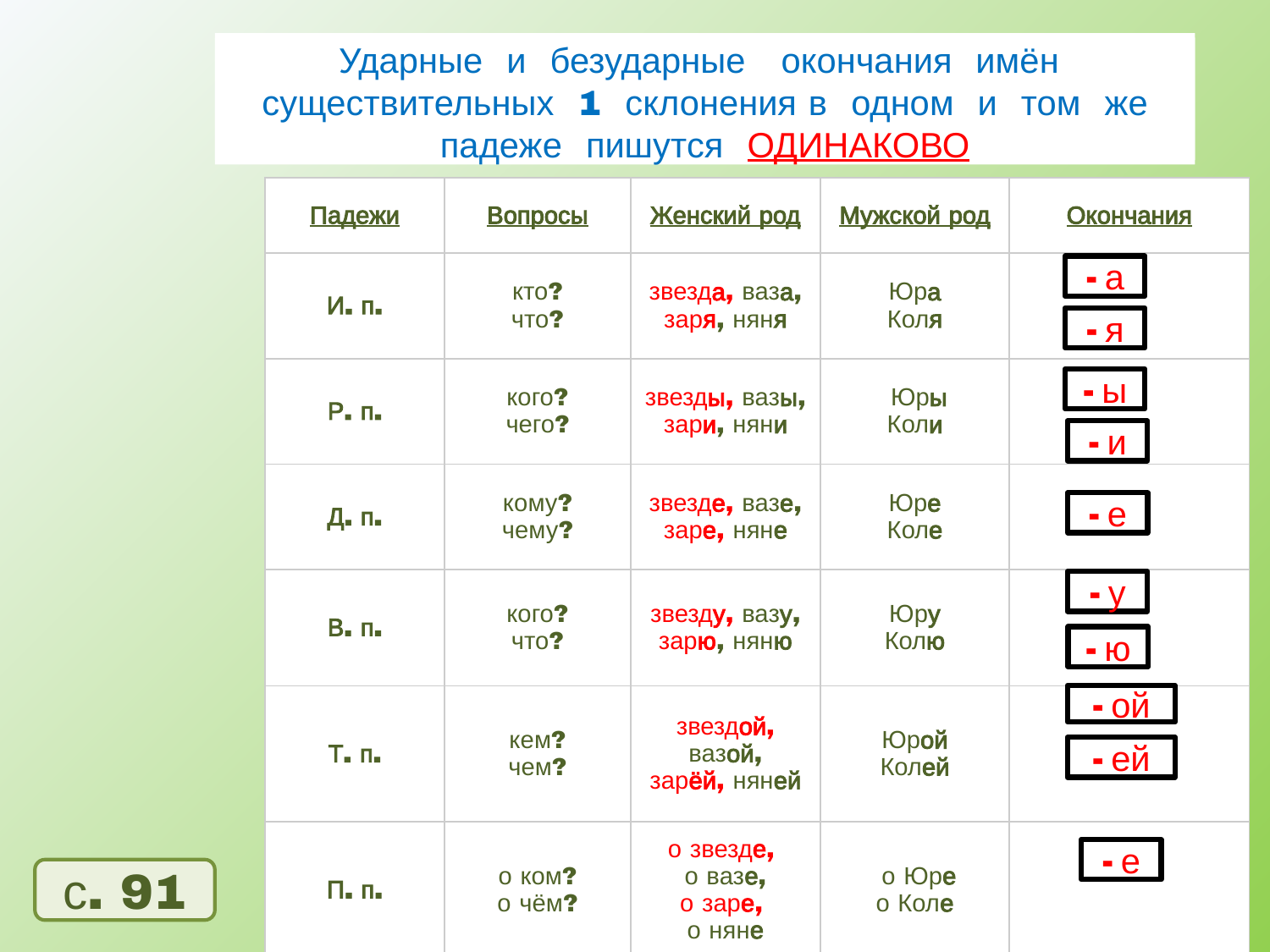

# Работаем по  таблице «Падежные  окончания  имён существительных 1 – го склонения»
Есть  ли  различие   в  написании  ударных  и  безударных   падежных  окончаний  имён  существительных  1  склонения?
Ударные  и  безударные   окончания  имён  существительных  1  склонения в  одном  и  том  же падеже  пишутся  ОДИНАКОВО
| Падежи | Вопросы | Женский род | Мужской род | Окончания |
| --- | --- | --- | --- | --- |
| И. п. | кто? что? | звезда, ваза, заря, няня | Юра Коля |  |
| Р. п. | кого? чего? | звезды, вазы, зари, няни | Юры Коли |  |
| Д. п. | кому? чему? | звезде, вазе, заре, няне | Юре Коле |  |
| В. п. | кого? что? | звезду, вазу, зарю, няню | Юру Колю |  |
| Т. п. | кем? чем? | звездой, вазой, зарёй, няней | Юрой Колей |  |
| П. п. | о ком? о чём? | о звезде, о вазе, о заре, о няне | о Юре о Коле |  |
- а
- я
- ы
- и
- е
- у
- ю
- ой
- ей
- е

с. 91